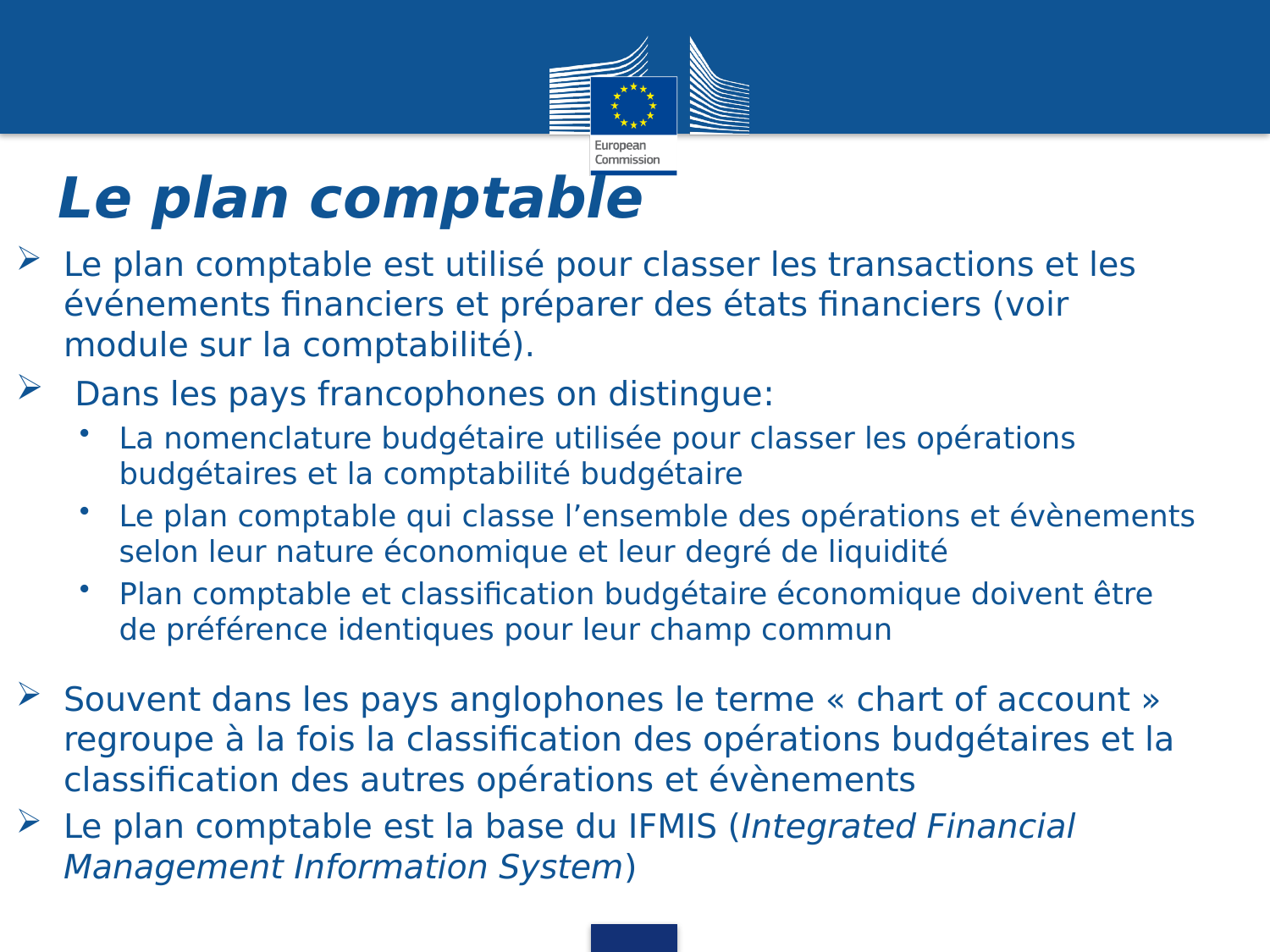

# Le plan comptable
Le plan comptable est utilisé pour classer les transactions et les événements financiers et préparer des états financiers (voir module sur la comptabilité).
 Dans les pays francophones on distingue:
La nomenclature budgétaire utilisée pour classer les opérations budgétaires et la comptabilité budgétaire
Le plan comptable qui classe l’ensemble des opérations et évènements selon leur nature économique et leur degré de liquidité
Plan comptable et classification budgétaire économique doivent être de préférence identiques pour leur champ commun

Souvent dans les pays anglophones le terme « chart of account » regroupe à la fois la classification des opérations budgétaires et la classification des autres opérations et évènements
Le plan comptable est la base du IFMIS (Integrated Financial Management Information System)